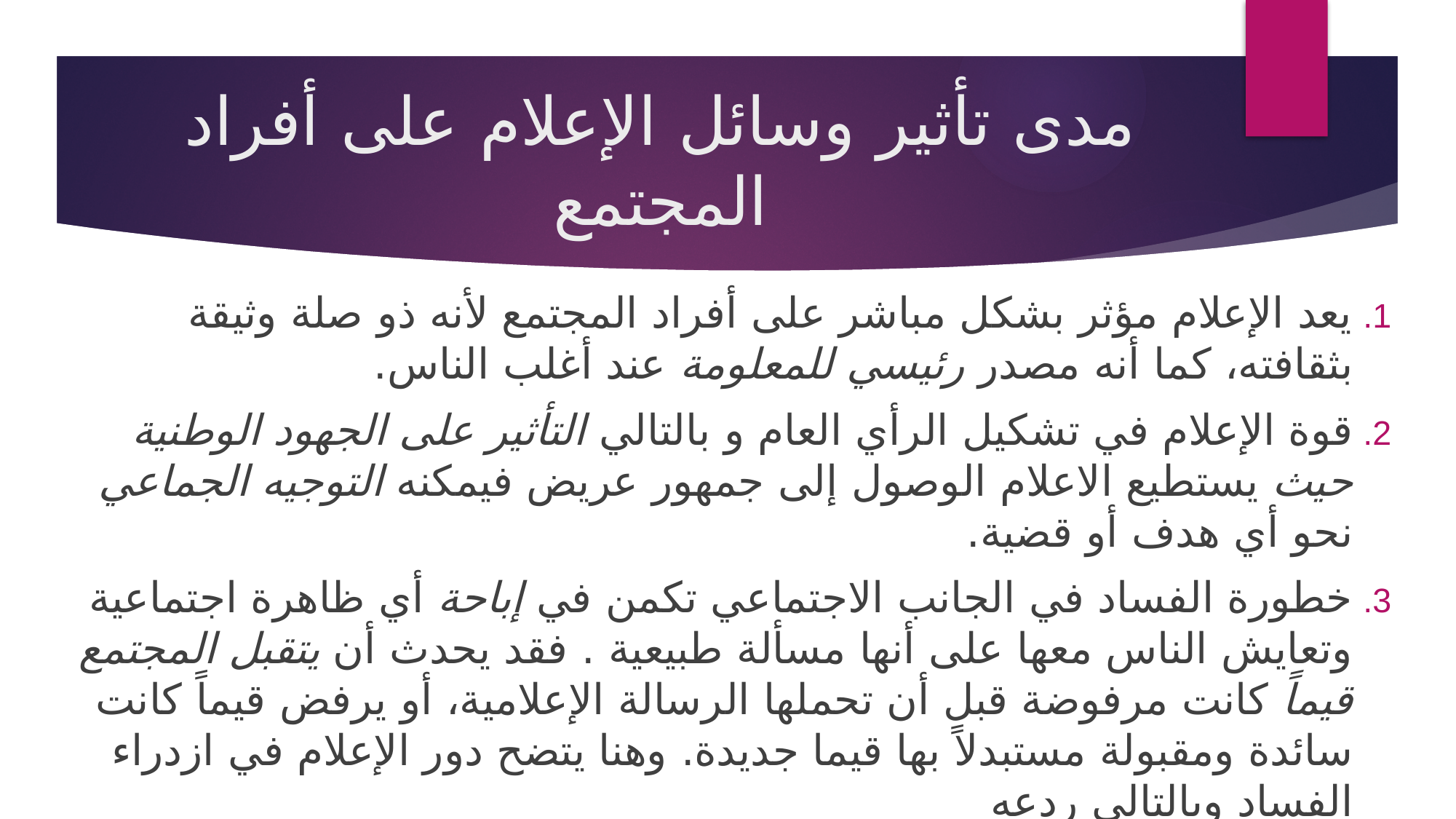

# مدى تأثير وسائل الإعلام على أفراد المجتمع
يعد الإعلام مؤثر بشكل مباشر على أفراد المجتمع لأنه ذو صلة وثيقة بثقافته، كما أنه مصدر رئيسي للمعلومة عند أغلب الناس.
قوة الإعلام في تشكيل الرأي العام و بالتالي التأثير على الجهود الوطنية حيث يستطيع الاعلام الوصول إلى جمهور عريض فيمكنه التوجيه الجماعي نحو أي هدف أو قضية.
خطورة الفساد في الجانب الاجتماعي تكمن في إباحة أي ظاهرة اجتماعية وتعايش الناس معها على أنها مسألة طبيعية . فقد يحدث أن يتقبل المجتمع قيماً كانت مرفوضة قبل أن تحملها الرسالة الإعلامية، أو يرفض قيماً كانت سائدة ومقبولة مستبدلاً بها قيما جديدة. وهنا يتضح دور الإعلام في ازدراء الفساد وبالتالي ردعه